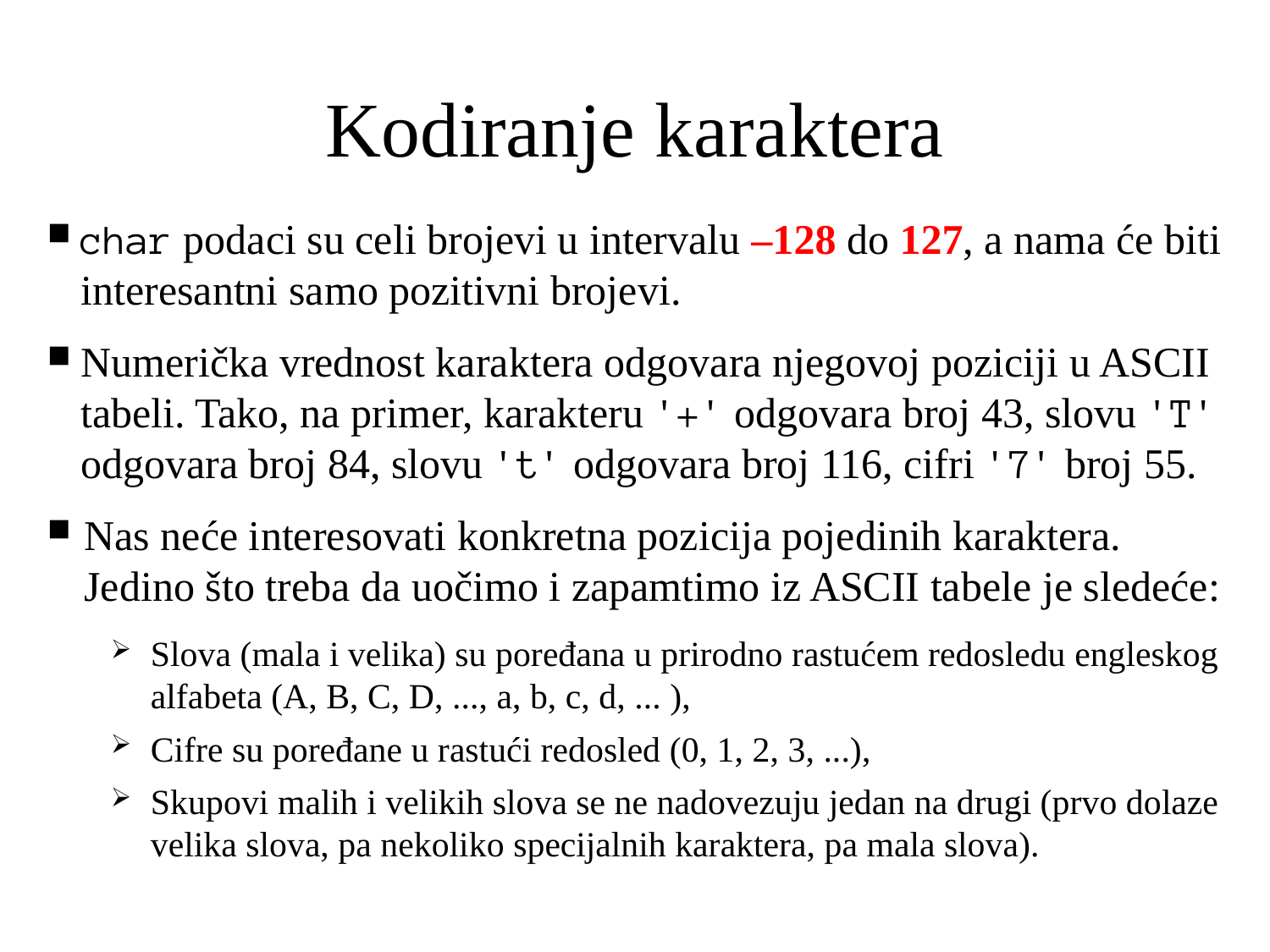

# Kodiranje karaktera
char podaci su celi brojevi u intervalu –128 do 127, a nama će biti interesantni samo pozitivni brojevi.
Numerička vrednost karaktera odgovara njegovoj poziciji u ASCII tabeli. Tako, na primer, karakteru '+' odgovara broj 43, slovu 'T' odgovara broj 84, slovu 't' odgovara broj 116, cifri '7' broj 55.
Nas neće interesovati konkretna pozicija pojedinih karaktera. Jedino što treba da uočimo i zapamtimo iz ASCII tabele je sledeće:
Slova (mala i velika) su poređana u prirodno rastućem redosledu engleskog alfabeta (A, B, C, D, ..., a, b, c, d, ... ),
Cifre su poređane u rastući redosled (0, 1, 2, 3, ...),
Skupovi malih i velikih slova se ne nadovezuju jedan na drugi (prvo dolaze velika slova, pa nekoliko specijalnih karaktera, pa mala slova).